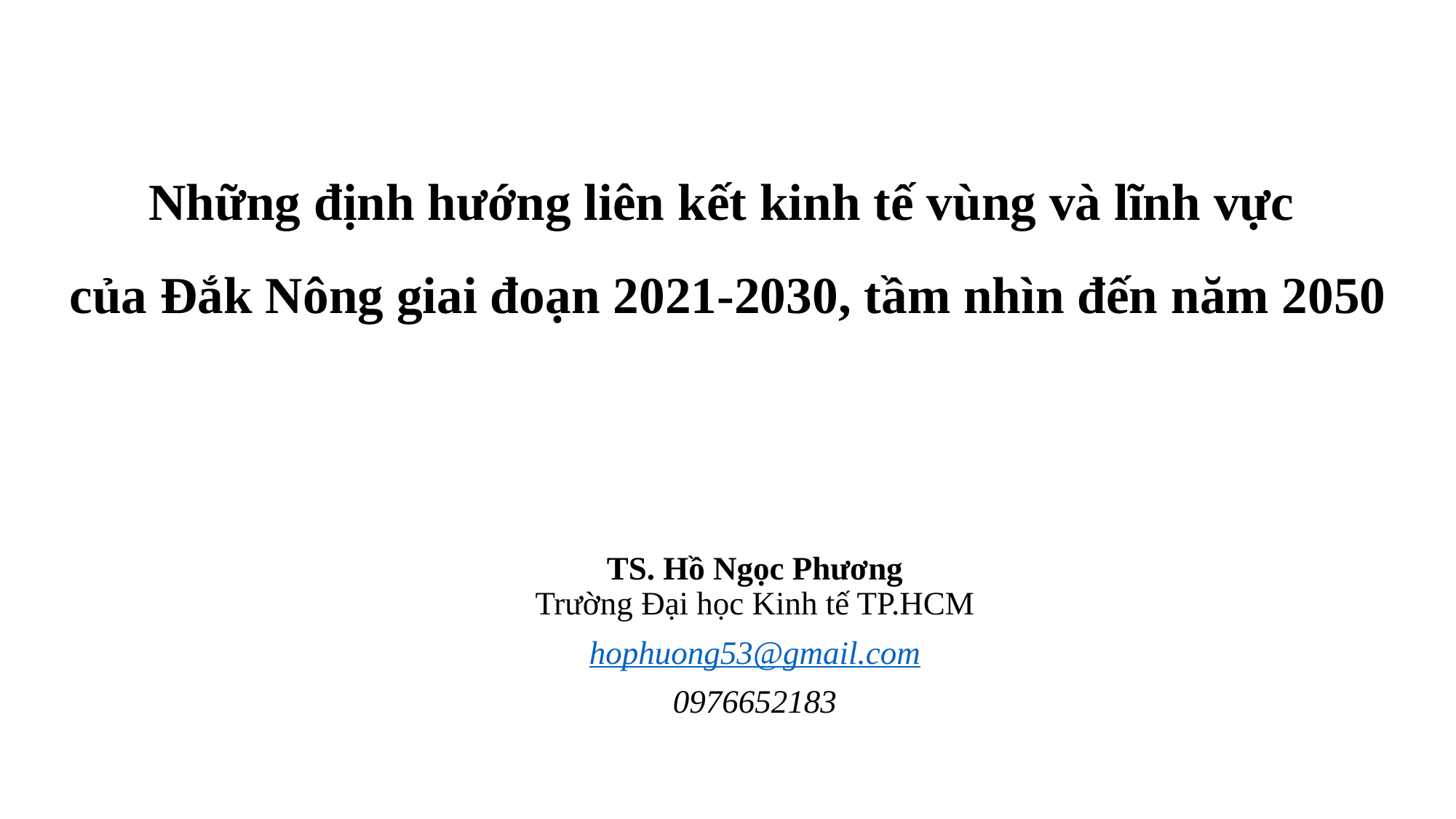

# Những định hướng liên kết kinh tế vùng và lĩnh vực của Đắk Nông giai đoạn 2021-2030, tầm nhìn đến năm 2050
TS. Hồ Ngọc Phương
Trường Đại học Kinh tế TP.HCM
hophuong53@gmail.com
0976652183